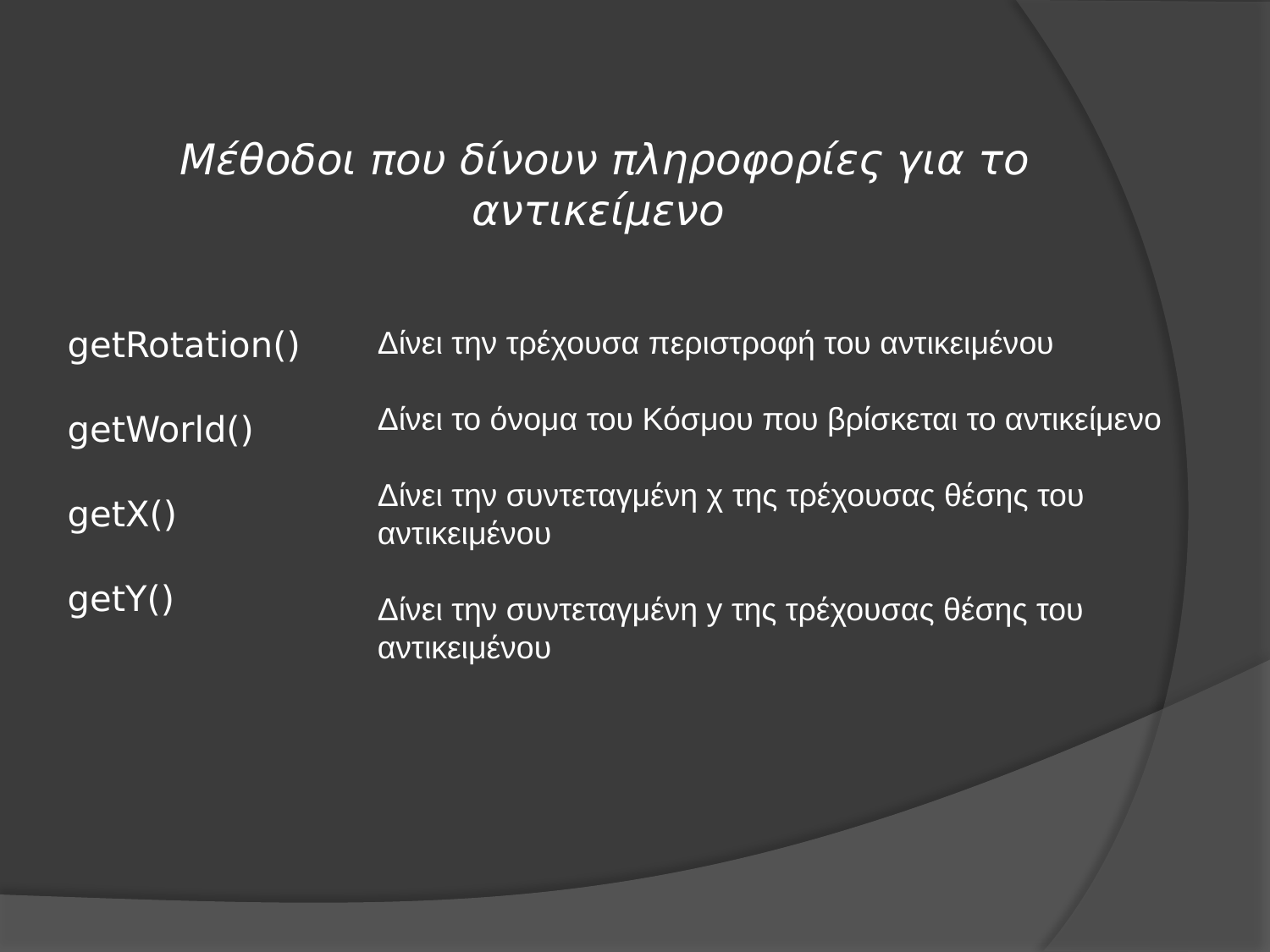

Μέθοδοι που δίνουν πληροφορίες για το αντικείμενο
getRotation()

getWorld()

getX()

getY()
Δίνει την τρέχουσα περιστροφή του αντικειμένου

Δίνει το όνομα του Κόσμου που βρίσκεται το αντικείμενο
Δίνει την συντεταγμένη χ της τρέχουσας θέσης του αντικειμένου

Δίνει την συντεταγμένη y της τρέχουσας θέσης του αντικειμένου